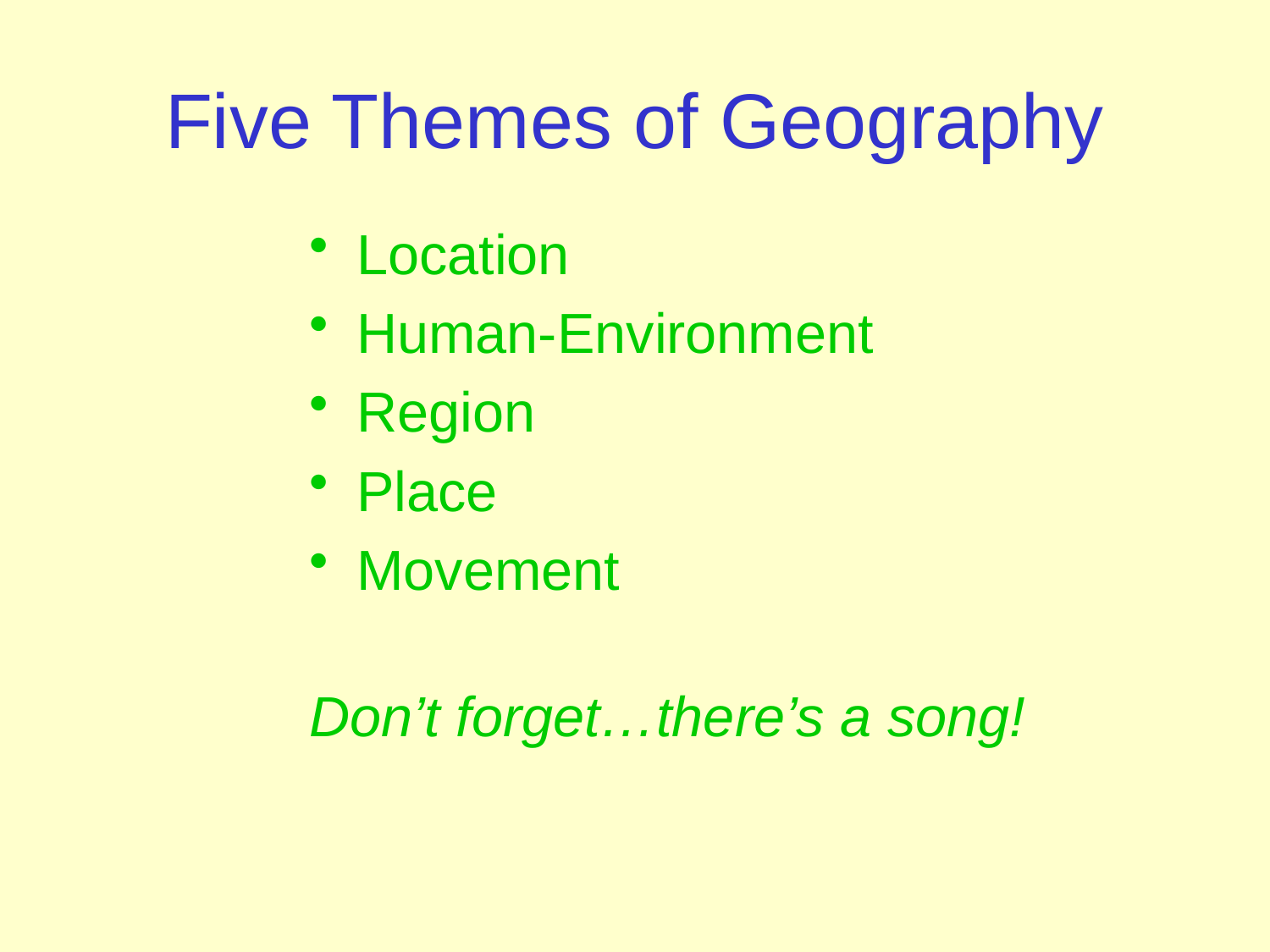

# Five Themes of Geography
Location
Human-Environment
Region
Place
Movement
Don’t forget…there’s a song!